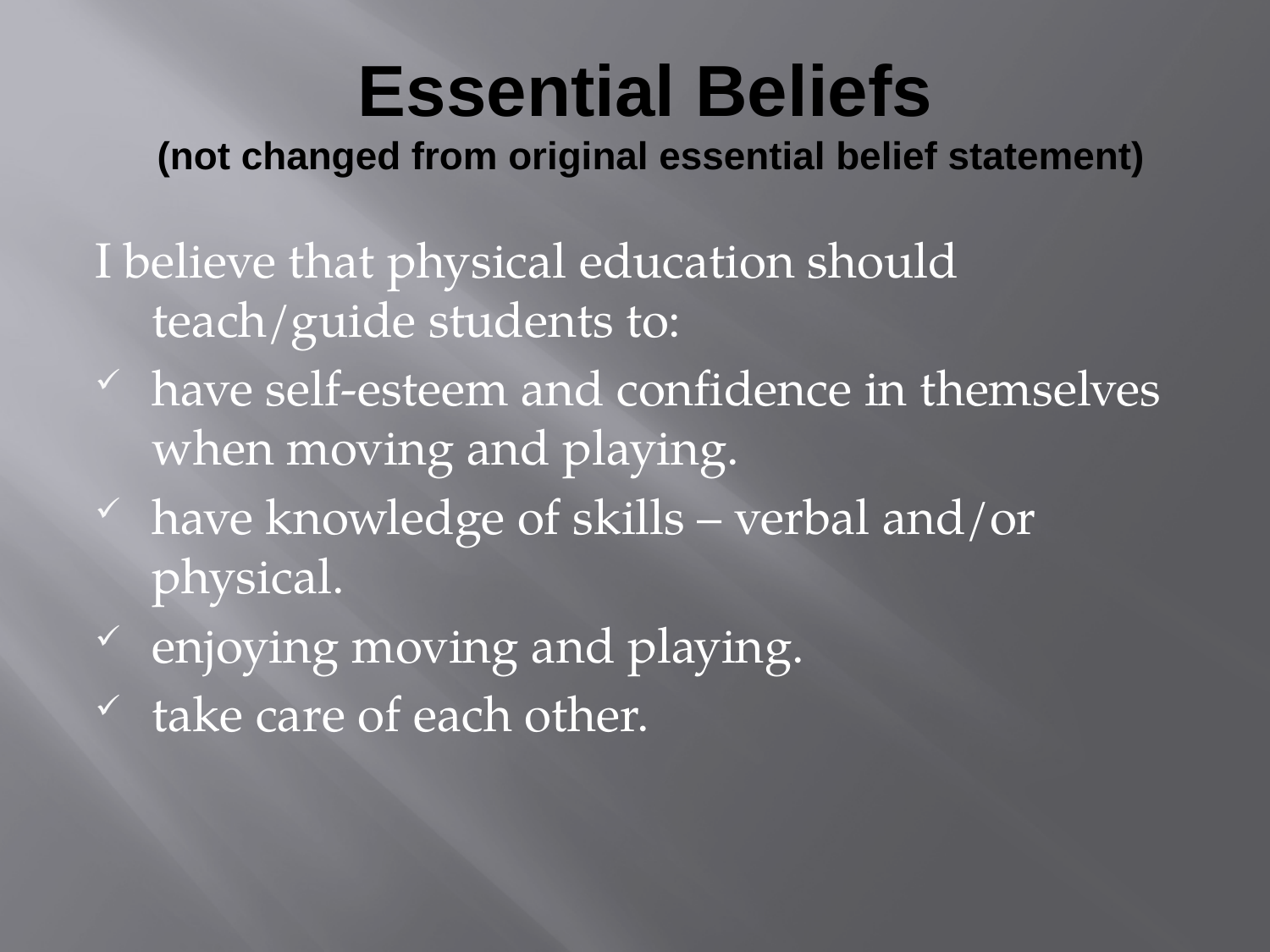

# Essential Beliefs (not changed from original essential belief statement)
I believe that physical education should teach/guide students to:
have self-esteem and confidence in themselves when moving and playing.
have knowledge of skills – verbal and/or physical.
enjoying moving and playing.
take care of each other.